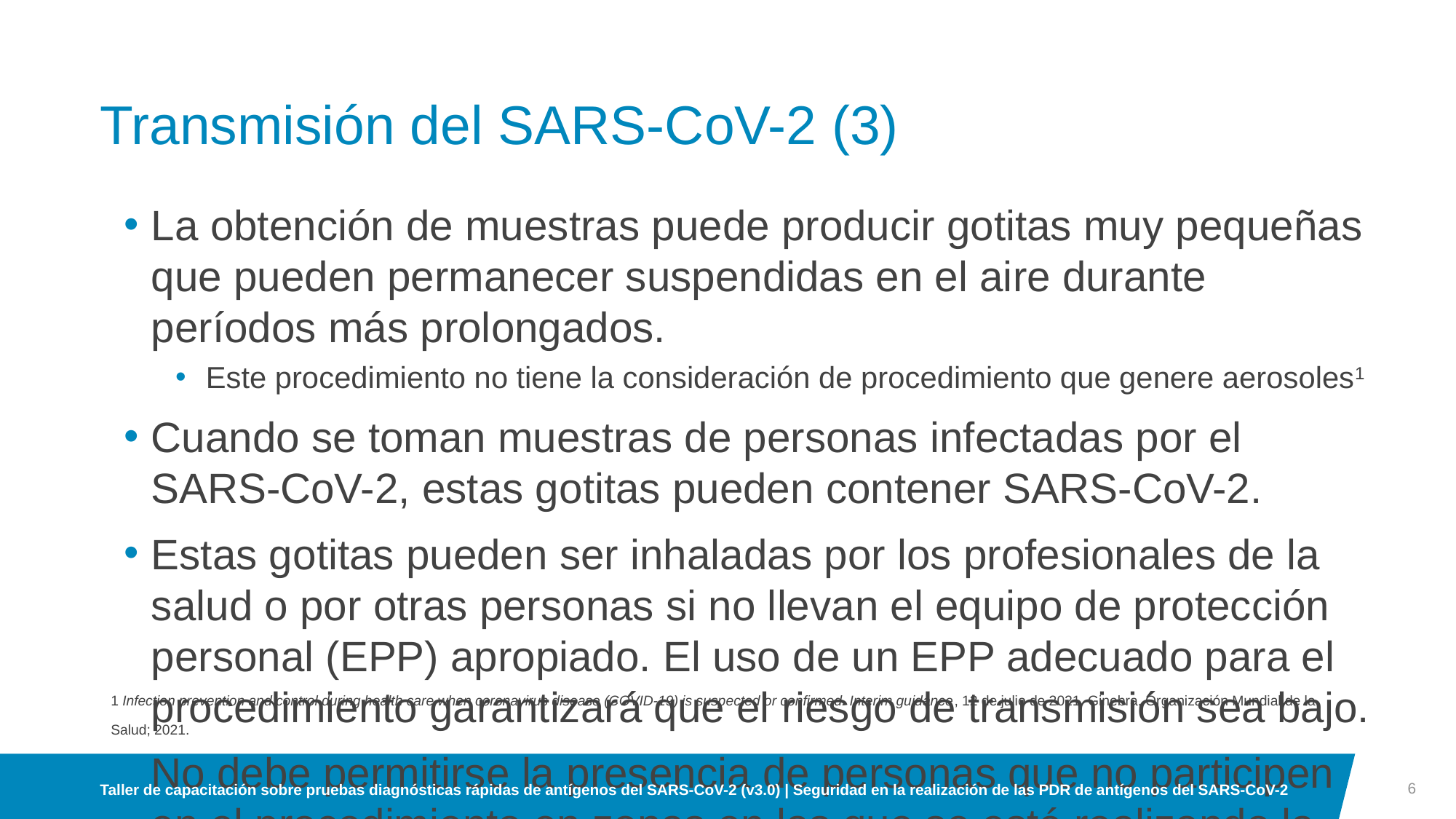

# Transmisión del SARS-CoV-2 (3)
La obtención de muestras puede producir gotitas muy pequeñas que pueden permanecer suspendidas en el aire durante períodos más prolongados.
Este procedimiento no tiene la consideración de procedimiento que genere aerosoles1
Cuando se toman muestras de personas infectadas por el SARS-CoV-2, estas gotitas pueden contener SARS-CoV-2.
Estas gotitas pueden ser inhaladas por los profesionales de la salud o por otras personas si no llevan el equipo de protección personal (EPP) apropiado. El uso de un EPP adecuado para el procedimiento garantizará que el riesgo de transmisión sea bajo.
No debe permitirse la presencia de personas que no participen en el procedimiento en zonas en las que se esté realizando la obtención de muestras.

1 Infection prevention and control during health care when coronavirus disease (COVID-19) is suspected or confirmed. Interim guidance, 12 de julio de 2021. Ginebra, Organización Mundial de la Salud; 2021.
6
Taller de capacitación sobre pruebas diagnósticas rápidas de antígenos del SARS-CoV-2 (v3.0) | Seguridad en la realización de las PDR de antígenos del SARS-CoV-2